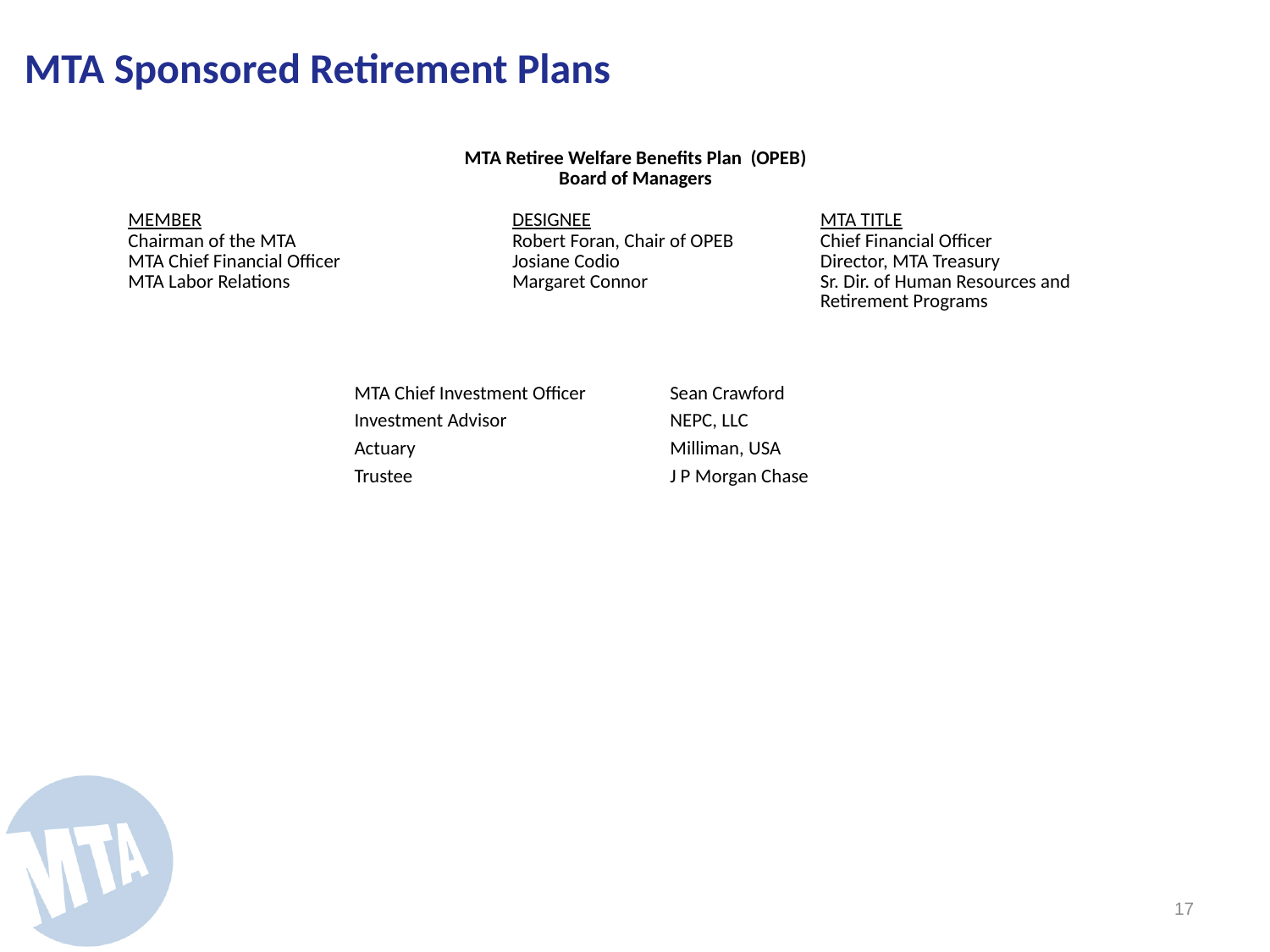

MTA Sponsored Retirement Plans
| MTA Retiree Welfare Benefits Plan (OPEB) |  |  |
| --- | --- | --- |
| Board of Managers |  |  |
|  |  |  |
| MEMBER | DESIGNEE | MTA TITLE |
| Chairman of the MTA | Robert Foran, Chair of OPEB | Chief Financial Officer |
| MTA Chief Financial Officer | Josiane Codio | Director, MTA Treasury |
| MTA Labor Relations | Margaret Connor | Sr. Dir. of Human Resources and Retirement Programs |
| MTA Chief Investment Officer | Sean Crawford |
| --- | --- |
| Investment Advisor | NEPC, LLC |
| Actuary | Milliman, USA |
| Trustee | J P Morgan Chase |
17